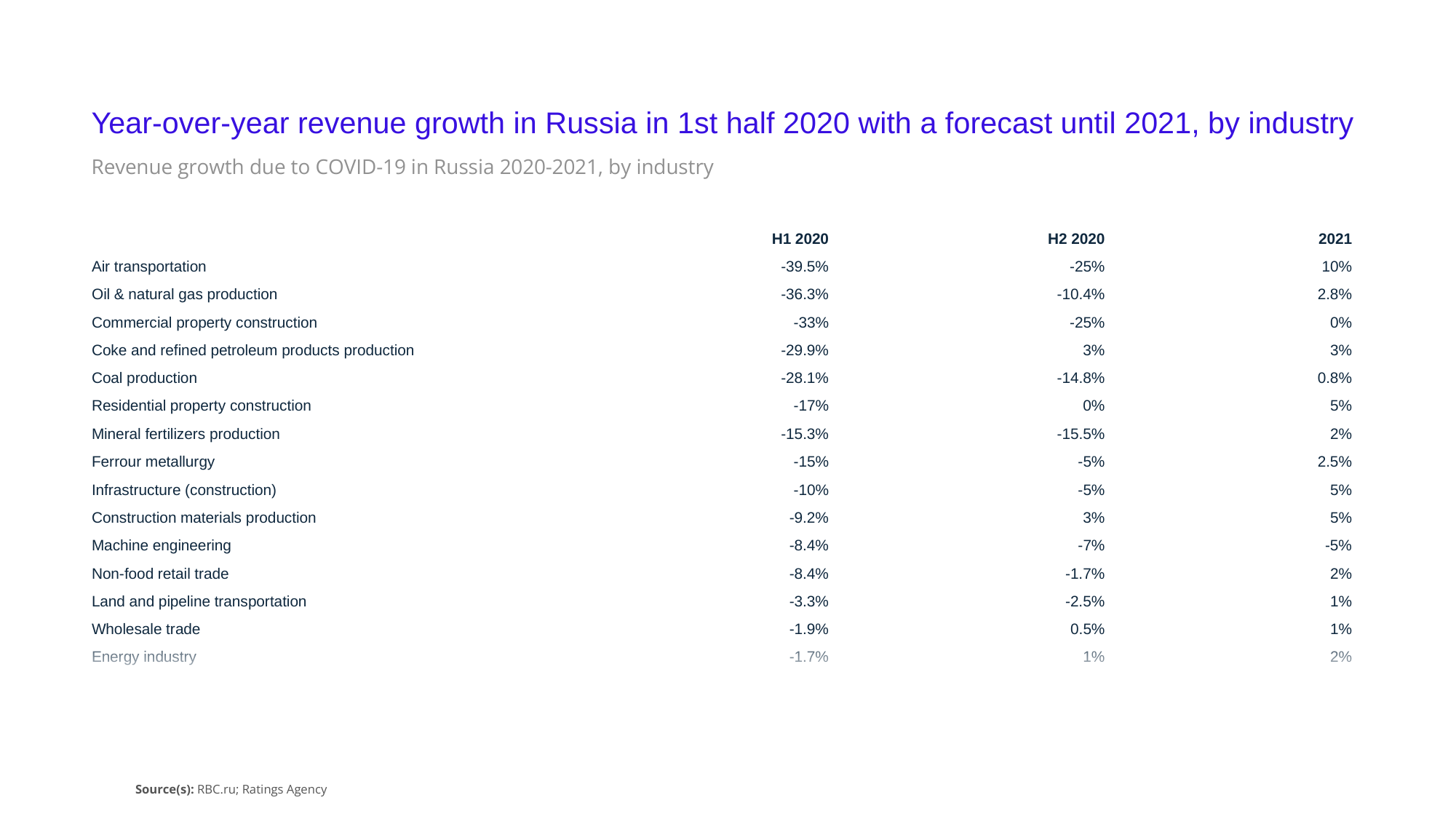

Year-over-year revenue growth in Russia in 1st half 2020 with a forecast until 2021, by industry
Revenue growth due to COVID-19 in Russia 2020-2021, by industry
|  | H1 2020 | H2 2020 | 2021 |
| --- | --- | --- | --- |
| Air transportation | -39.5% | -25% | 10% |
| Oil & natural gas production | -36.3% | -10.4% | 2.8% |
| Commercial property construction | -33% | -25% | 0% |
| Coke and refined petroleum products production | -29.9% | 3% | 3% |
| Coal production | -28.1% | -14.8% | 0.8% |
| Residential property construction | -17% | 0% | 5% |
| Mineral fertilizers production | -15.3% | -15.5% | 2% |
| Ferrour metallurgy | -15% | -5% | 2.5% |
| Infrastructure (construction) | -10% | -5% | 5% |
| Construction materials production | -9.2% | 3% | 5% |
| Machine engineering | -8.4% | -7% | -5% |
| Non-food retail trade | -8.4% | -1.7% | 2% |
| Land and pipeline transportation | -3.3% | -2.5% | 1% |
| Wholesale trade | -1.9% | 0.5% | 1% |
| Energy industry | -1.7% | 1% | 2% |

Source(s): RBC.ru; Ratings Agency